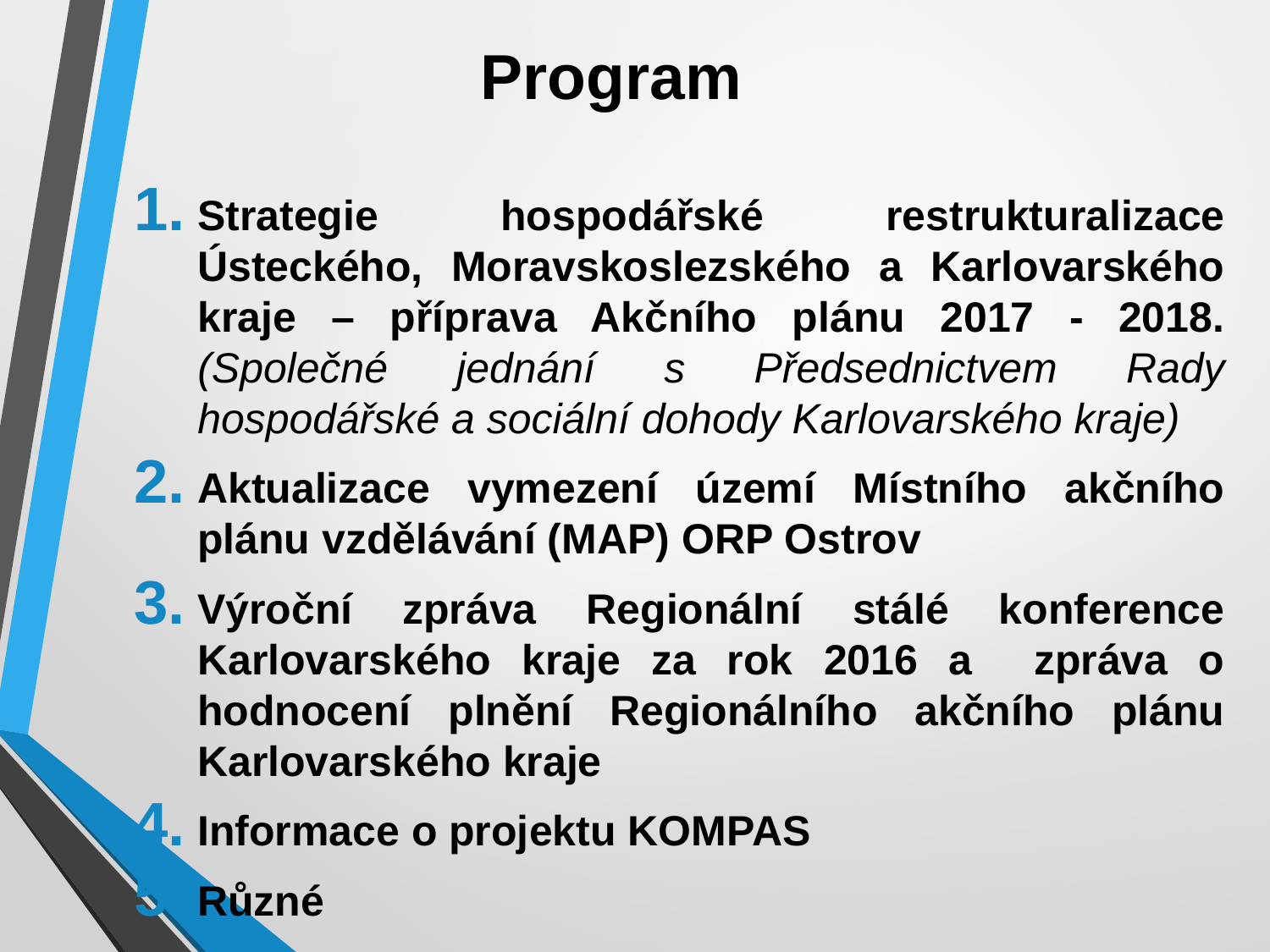

# Program

Strategie hospodářské restrukturalizace Ústeckého, Moravskoslezského a Karlovarského kraje – příprava Akčního plánu 2017 - 2018. (Společné jednání s Předsednictvem Rady hospodářské a sociální dohody Karlovarského kraje)
Aktualizace vymezení území Místního akčního plánu vzdělávání (MAP) ORP Ostrov
Výroční zpráva Regionální stálé konference Karlovarského kraje za rok 2016 a  zpráva o hodnocení plnění Regionálního akčního plánu Karlovarského kraje
Informace o projektu KOMPAS
Různé